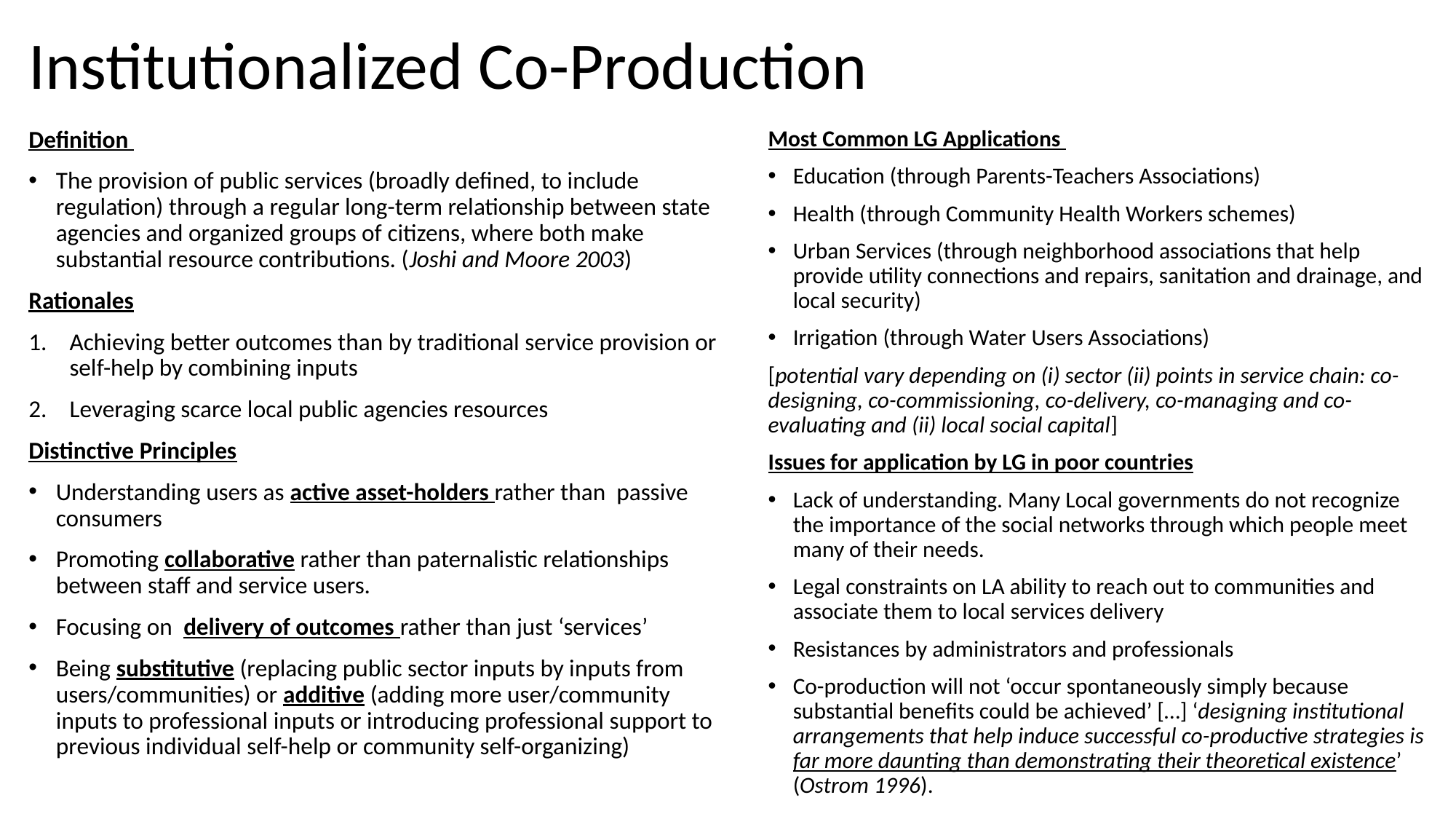

# Institutionalized Co-Production
Definition
The provision of public services (broadly defined, to include regulation) through a regular long-term relationship between state agencies and organized groups of citizens, where both make substantial resource contributions. (Joshi and Moore 2003)
Rationales
Achieving better outcomes than by traditional service provision or self-help by combining inputs
Leveraging scarce local public agencies resources
Distinctive Principles
Understanding users as active asset-holders rather than  passive consumers
Promoting collaborative rather than paternalistic relationships between staff and service users.
Focusing on  delivery of outcomes rather than just ‘services’
Being substitutive (replacing public sector inputs by inputs from users/communities) or additive (adding more user/community inputs to professional inputs or introducing professional support to previous individual self-help or community self-organizing)

Most Common LG Applications
Education (through Parents-Teachers Associations)
Health (through Community Health Workers schemes)
Urban Services (through neighborhood associations that help provide utility connections and repairs, sanitation and drainage, and local security)
Irrigation (through Water Users Associations)
[potential vary depending on (i) sector (ii) points in service chain: co-designing, co-commissioning, co-delivery, co-managing and co-evaluating and (ii) local social capital]
Issues for application by LG in poor countries
Lack of understanding. Many Local governments do not recognize the importance of the social networks through which people meet many of their needs.
Legal constraints on LA ability to reach out to communities and associate them to local services delivery
Resistances by administrators and professionals
Co-production will not ‘occur spontaneously simply because substantial benefits could be achieved’ […] ‘designing institutional arrangements that help induce successful co-productive strategies is far more daunting than demonstrating their theoretical existence’ (Ostrom 1996).